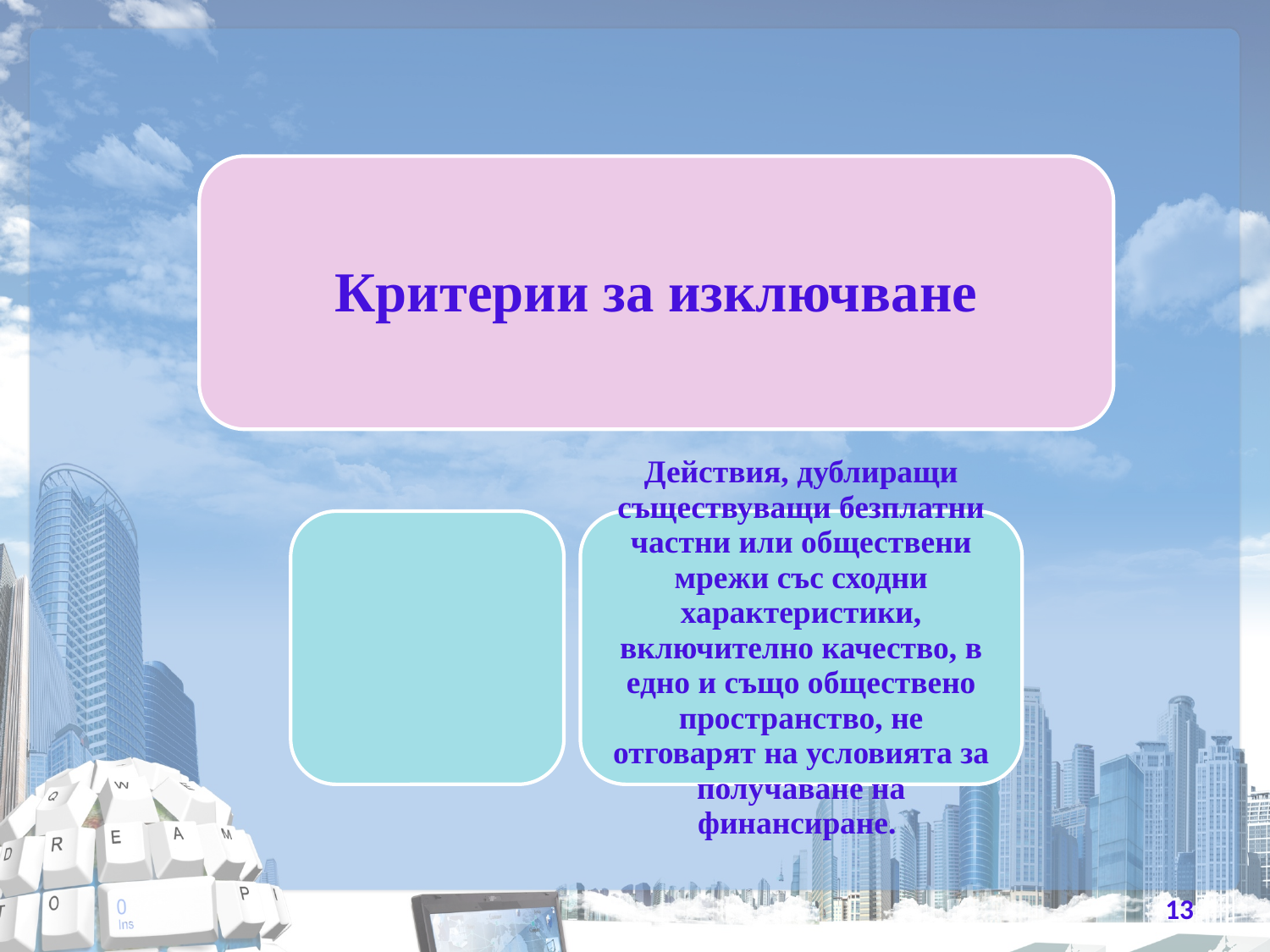

Критерии за изключване
Действия, дублиращи съществуващи безплатни частни или обществени мрежи със сходни характеристики, включително качество, в едно и също обществено пространство, не отговарят на условията за получаване на финансиране.
13